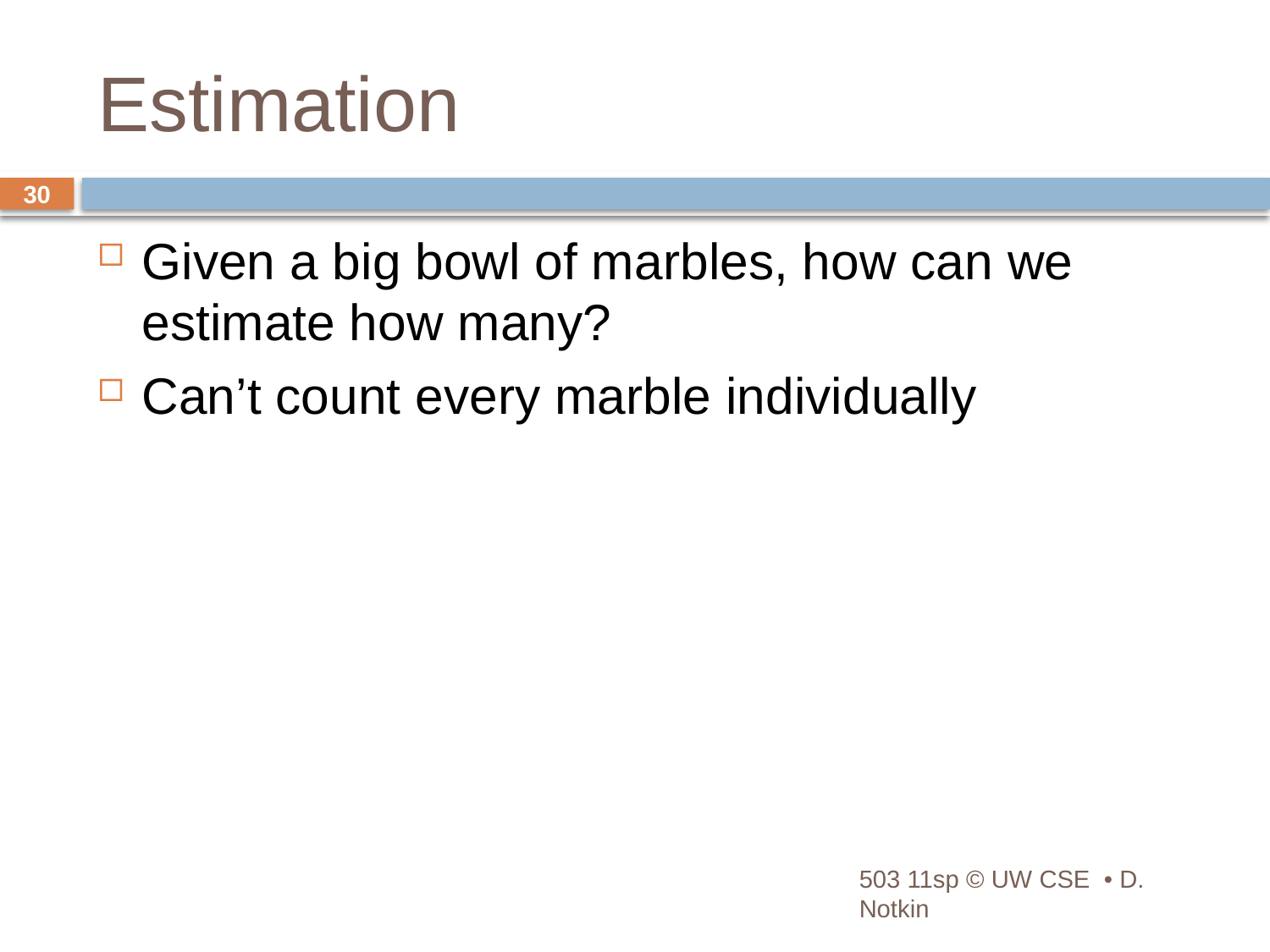

# Estimation
30
Given a big bowl of marbles, how can we estimate how many?
Can’t count every marble individually
503 11sp © UW CSE  • D. Notkin